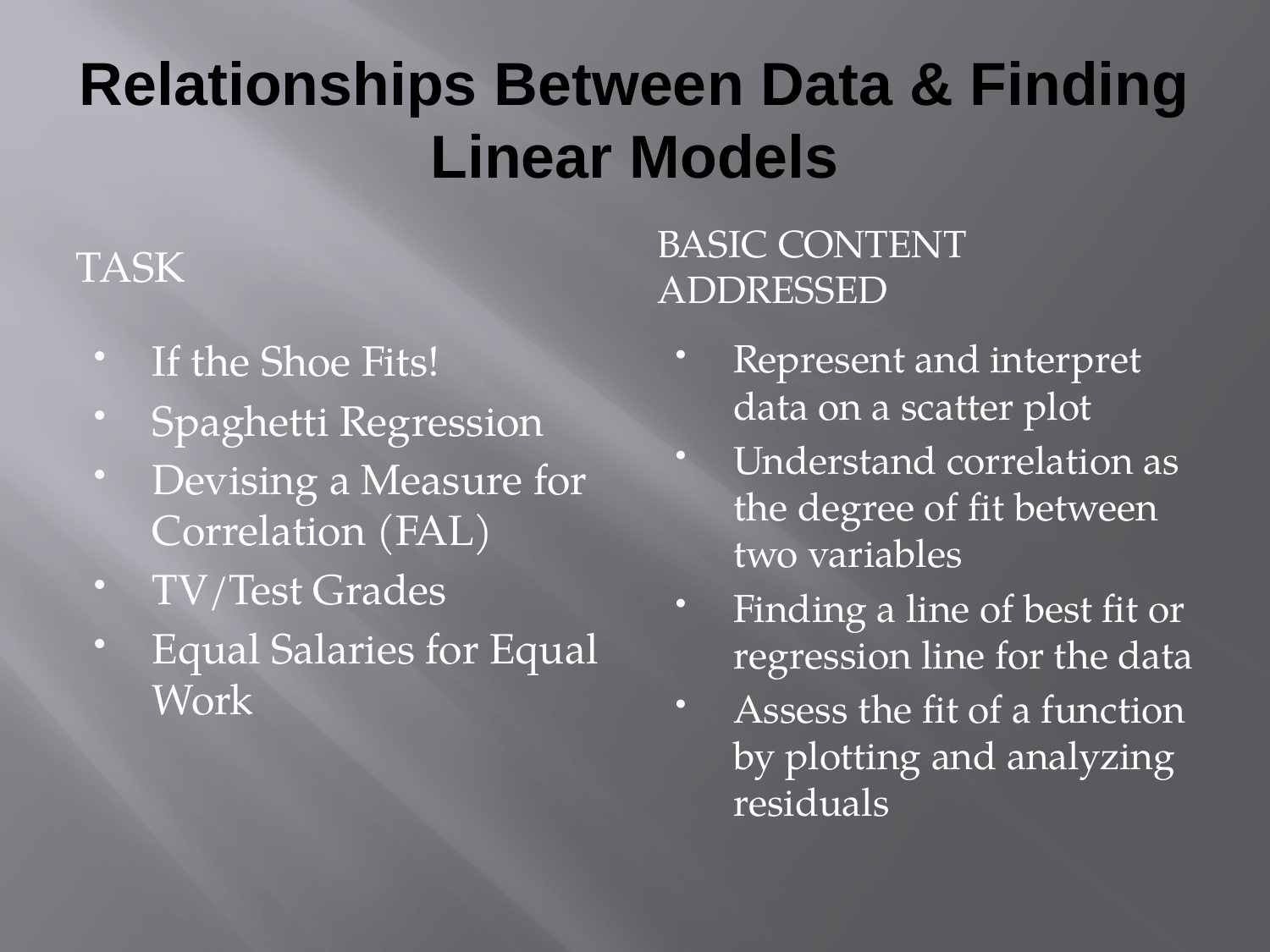

# Relationships Between Data & Finding Linear Models
Task
Basic Content Addressed
If the Shoe Fits!
Spaghetti Regression
Devising a Measure for Correlation (FAL)
TV/Test Grades
Equal Salaries for Equal Work
Represent and interpret data on a scatter plot
Understand correlation as the degree of fit between two variables
Finding a line of best fit or regression line for the data
Assess the fit of a function by plotting and analyzing residuals